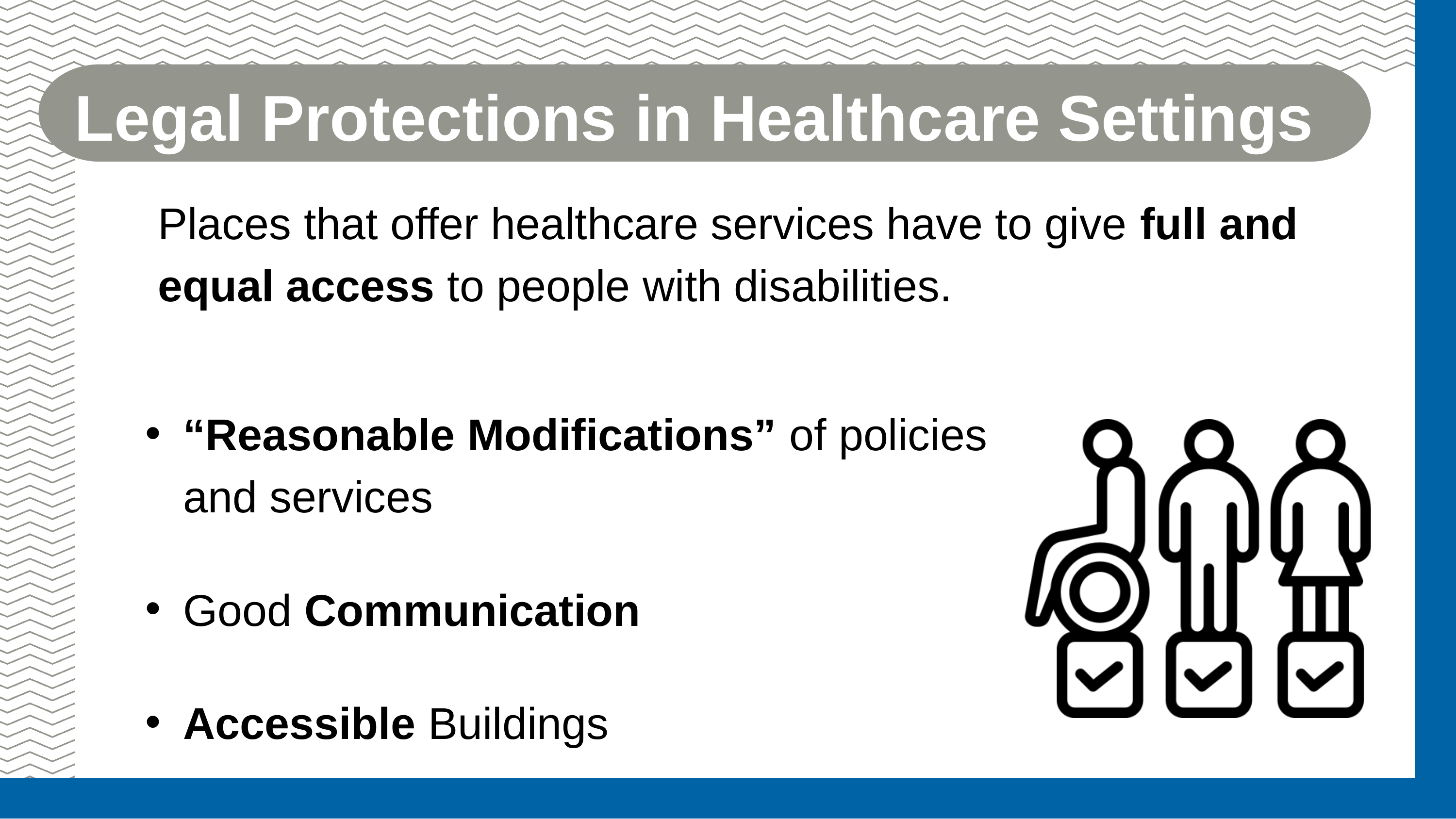

Legal Protections in Healthcare Settings

Places that offer healthcare services have to give full and equal access to people with disabilities.

“Reasonable Modifications” of policies and services

Good Communication

Accessible Buildings